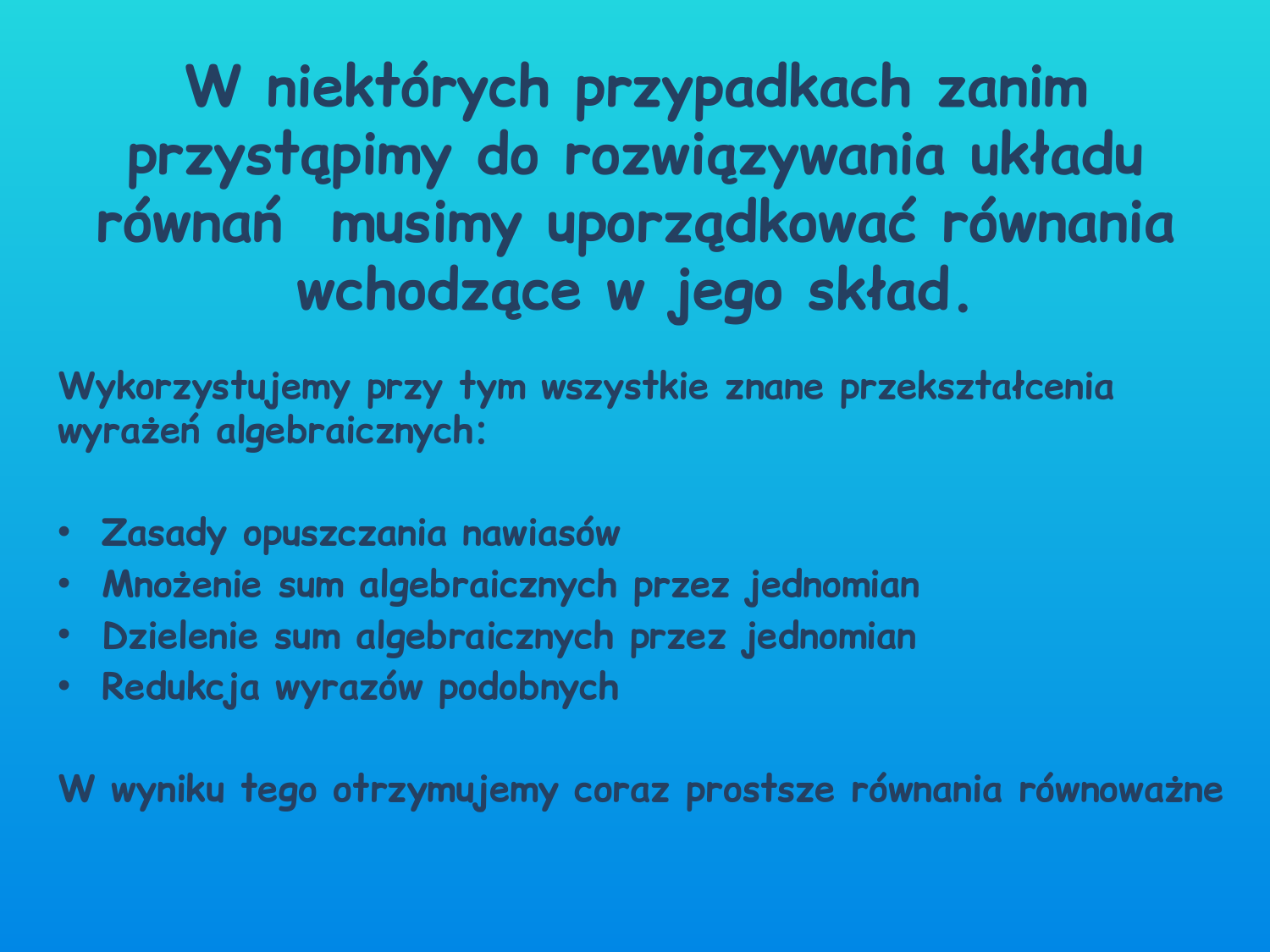

# W niektórych przypadkach zanim przystąpimy do rozwiązywania układu równań  musimy uporządkować równania wchodzące w jego skład.
Wykorzystujemy przy tym wszystkie znane przekształcenia wyrażeń algebraicznych:

Zasady opuszczania nawiasów
Mnożenie sum algebraicznych przez jednomian
Dzielenie sum algebraicznych przez jednomian
Redukcja wyrazów podobnych

W wyniku tego otrzymujemy coraz prostsze równania równoważne